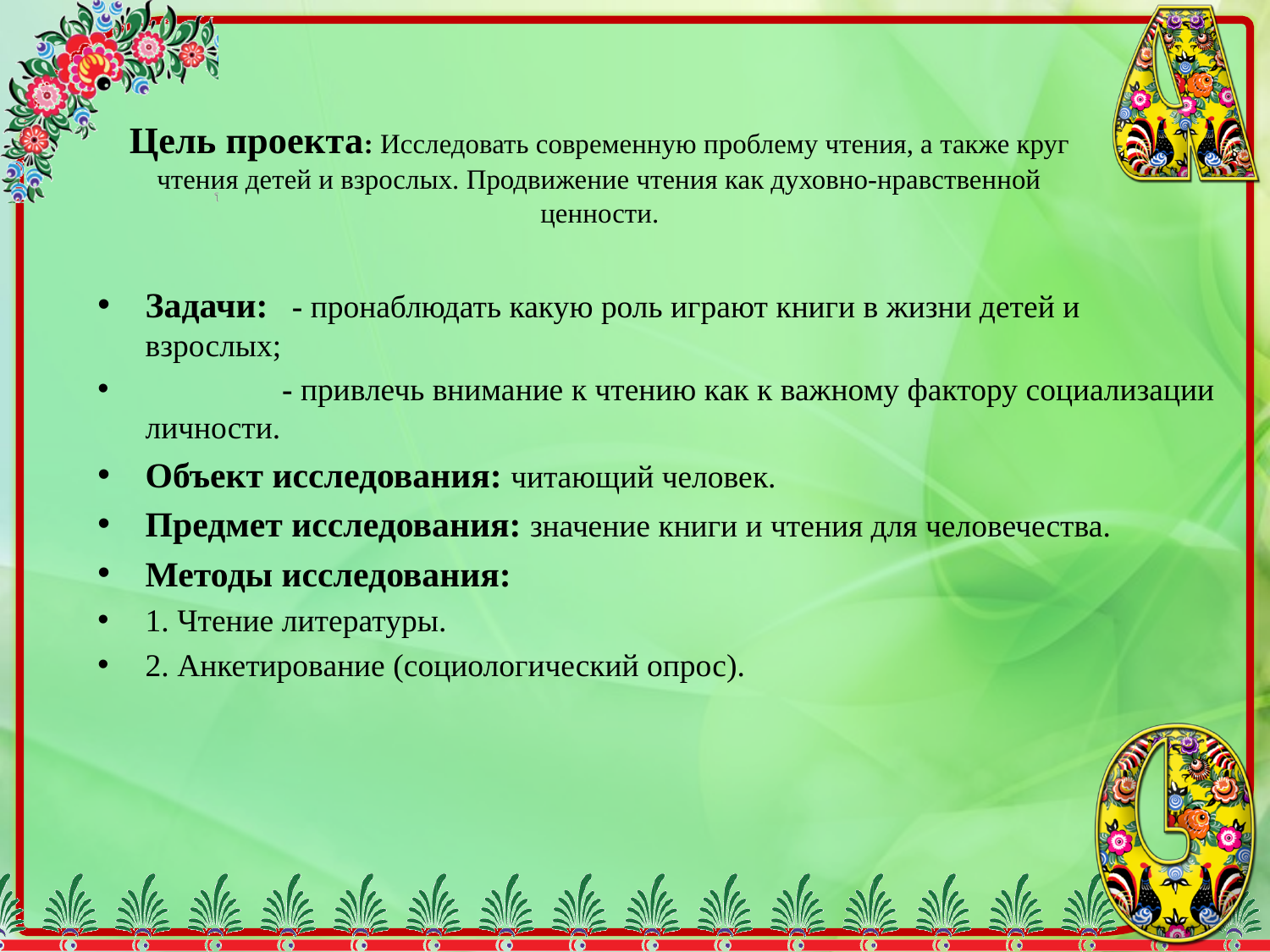

# Цель проекта: Исследовать современную проблему чтения, а также круг чтения детей и взрослых. Продвижение чтения как духовно-нравственной ценности.
Задачи:   - пронаблюдать какую роль играют книги в жизни детей и взрослых;
                 - привлечь внимание к чтению как к важному фактору социализации личности.
Объект исследования: читающий человек.
Предмет исследования: значение книги и чтения для человечества.
Методы исследования:
1. Чтение литературы.
2. Анкетирование (социологический опрос).